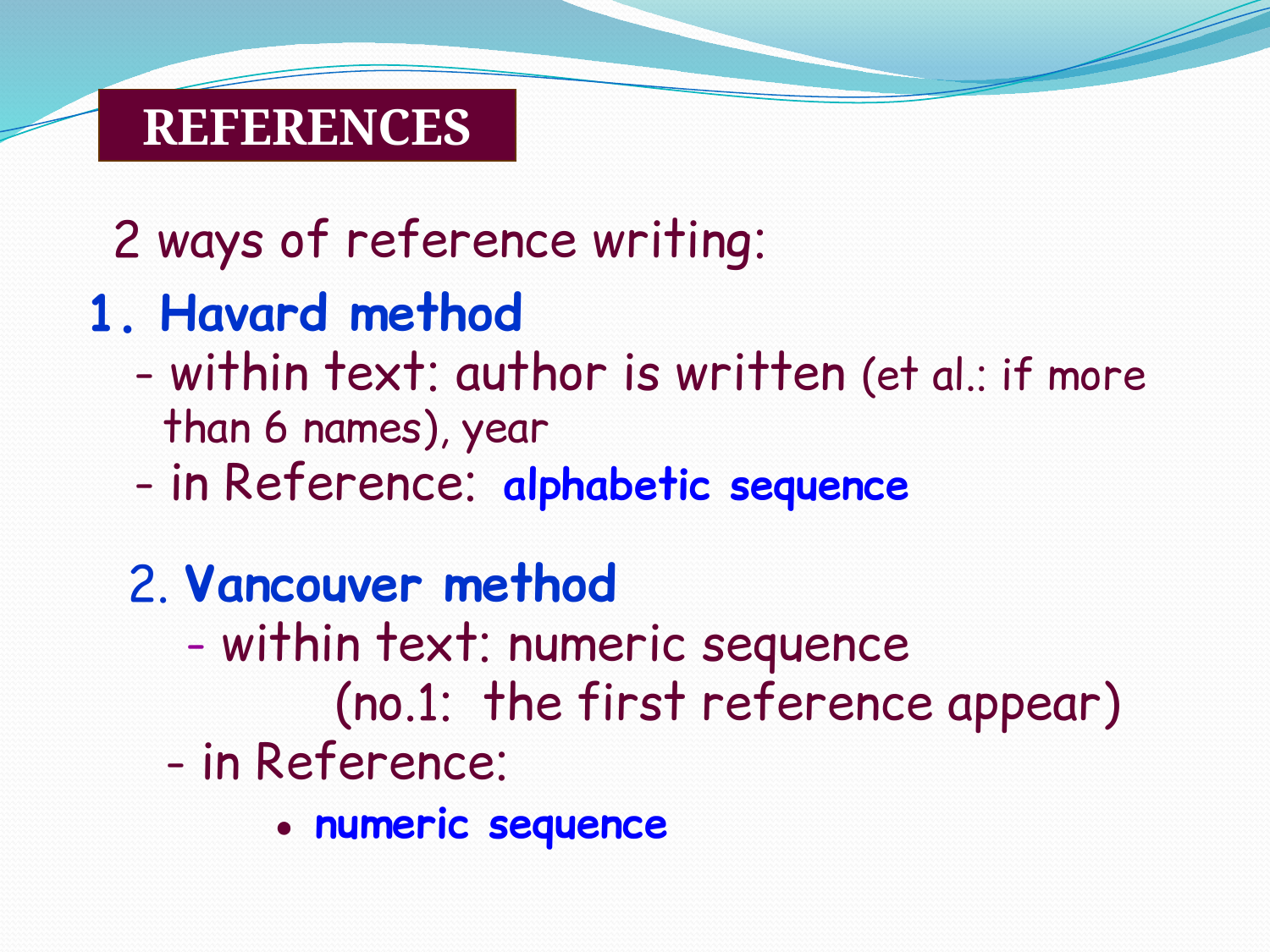

REFERENCES
2 ways of reference writing:
 Havard method
	- within text: author is written (et al.: if more
      than 6 names), year
	- in Reference:  alphabetic sequence
2. Vancouver method
    - within text: numeric sequence
              (no.1:  the first reference appear)
   - in Reference:
	 ● numeric sequence